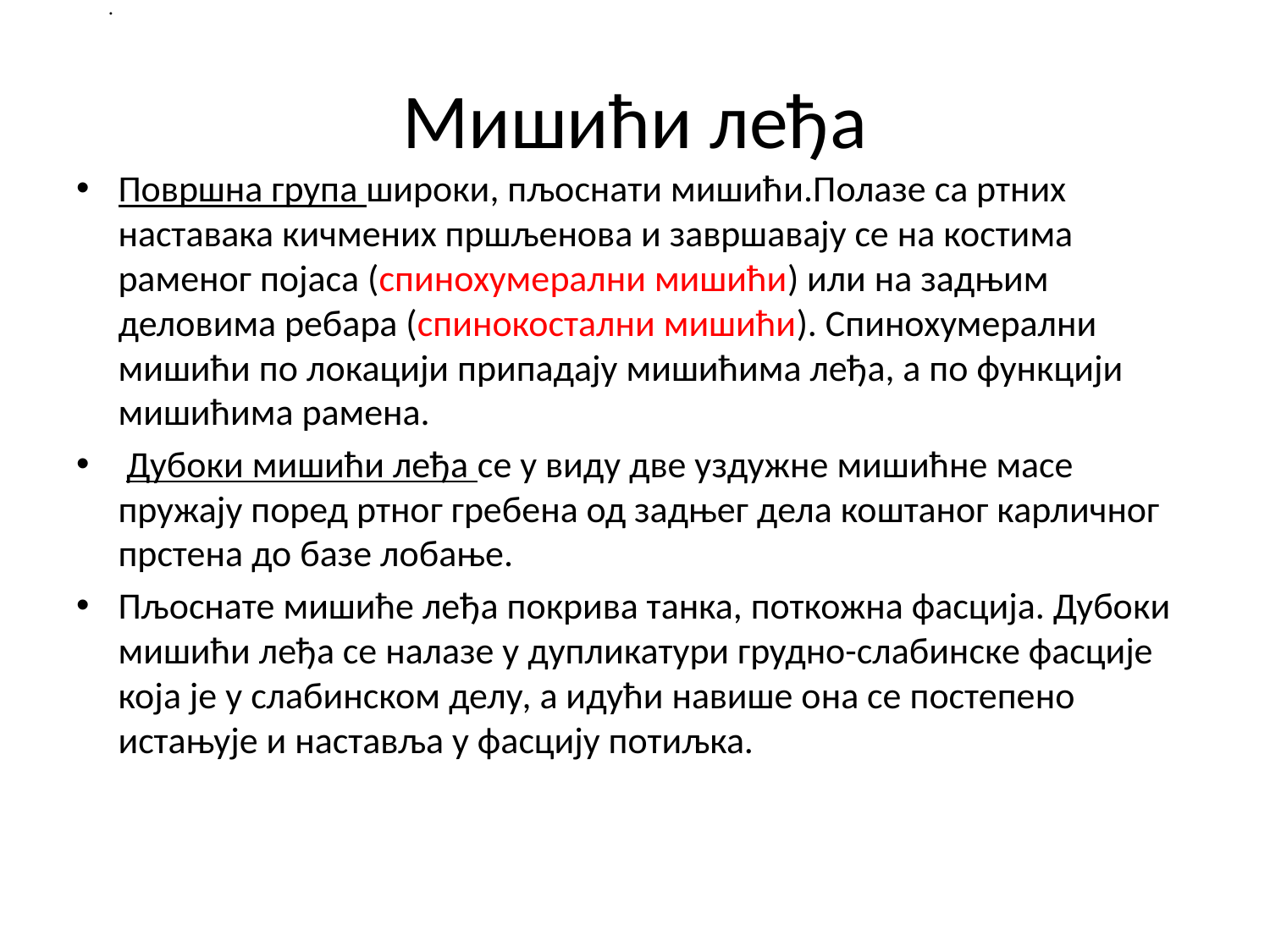

.

# Мишићи леђа
Површна група широки, пљоснати мишићи.Полазе са ртних наставака кичмених пршљенова и завршавају се на костима раменог појаса (спинохумерални мишићи) или на задњим деловима ребара (спинокостални мишићи). Спинохумерални мишићи по локацији припадају мишићима леђа, а по функцији мишићима рамена.
 Дубоки мишићи леђа се у виду две уздужне мишићне масе пружају поред ртног гребена од задњег дела коштаног карличног прстена до базе лобање.
Пљоснате мишиће леђа покрива танка, поткожна фасција. Дубоки мишићи леђа се налазе у дупликатури грудно-слабинске фасције која је у слабинском делу, а идући навише она се постепено истањује и наставља у фасцију потиљка.